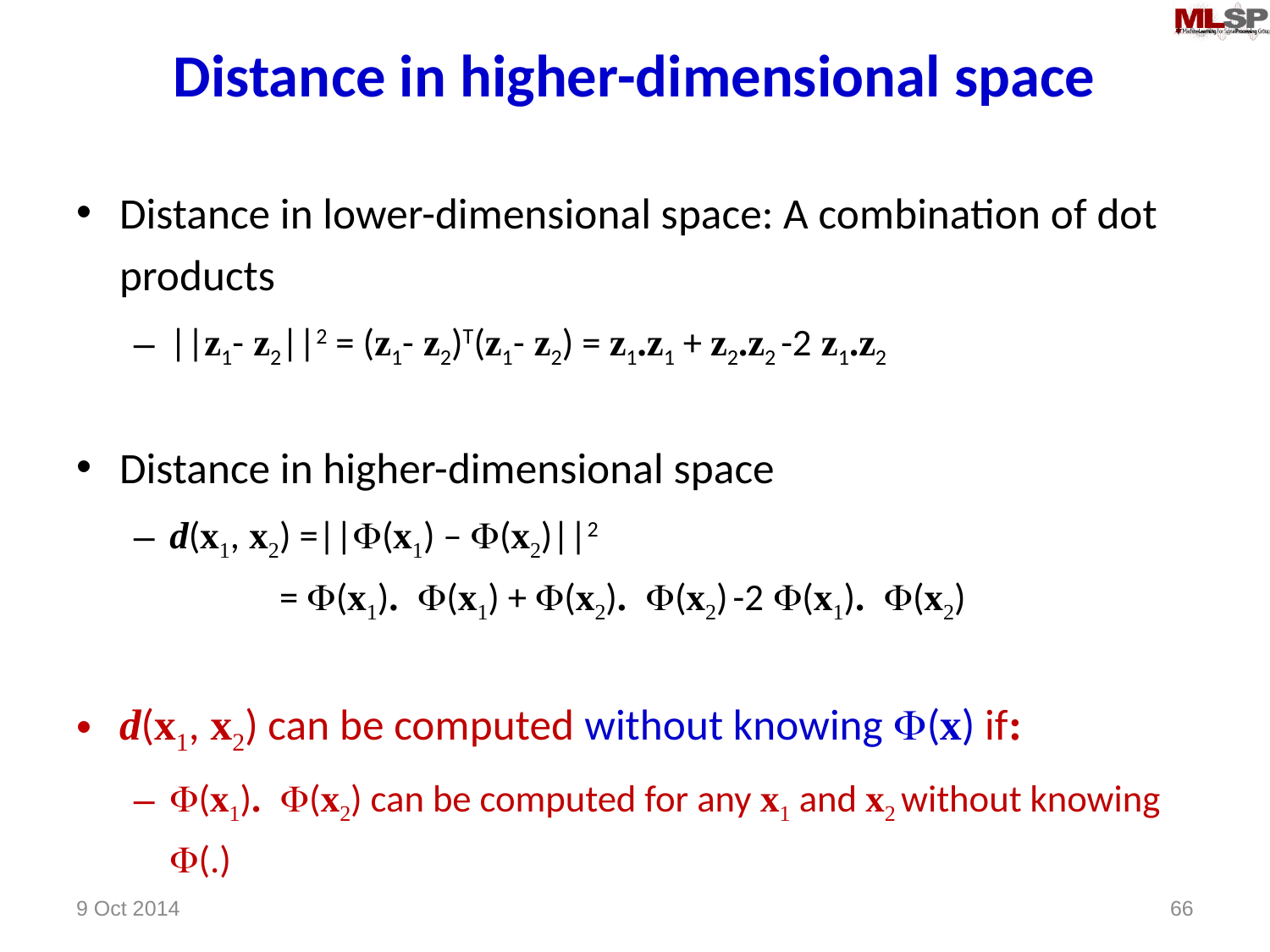

# Distance in higher-dimensional space
Distance in lower-dimensional space: A combination of dot products
||z1- z2||2 = (z1- z2)T(z1- z2) = z1.z1 + z2.z2 -2 z1.z2

Distance in higher-dimensional space
d(x1, x2) =||Φ(x1) – Φ(x2)||2
             = Φ(x1). Φ(x1) + Φ(x2). Φ(x2) -2 Φ(x1). Φ(x2)

d(x1, x2) can be computed without knowing Φ(x) if:
Φ(x1). Φ(x2) can be computed for any x1 and x2 without knowing Φ(.)
9 Oct 2014
66